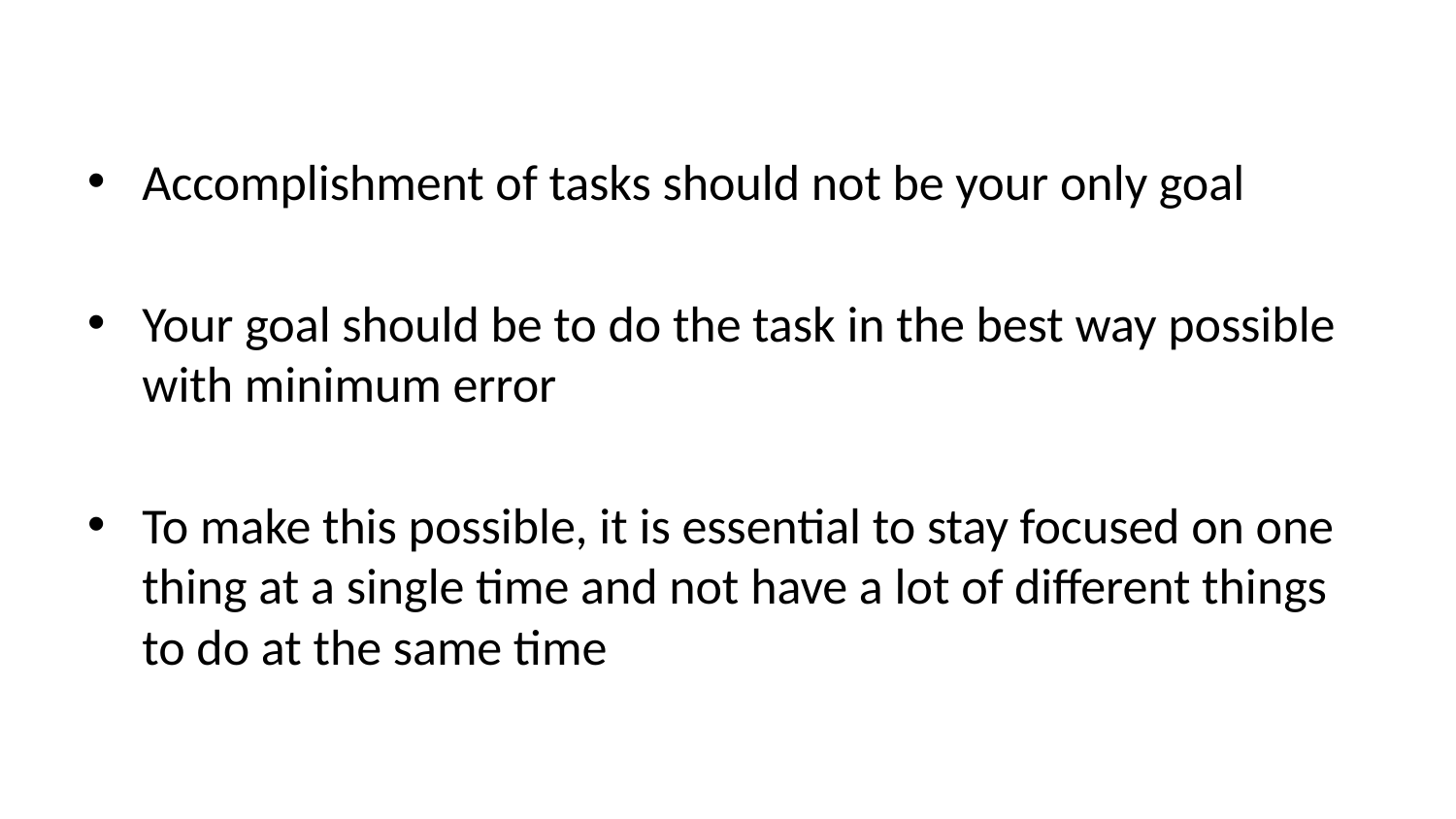

Accomplishment of tasks should not be your only goal

Your goal should be to do the task in the best way possible with minimum error

To make this possible, it is essential to stay focused on one thing at a single time and not have a lot of different things to do at the same time